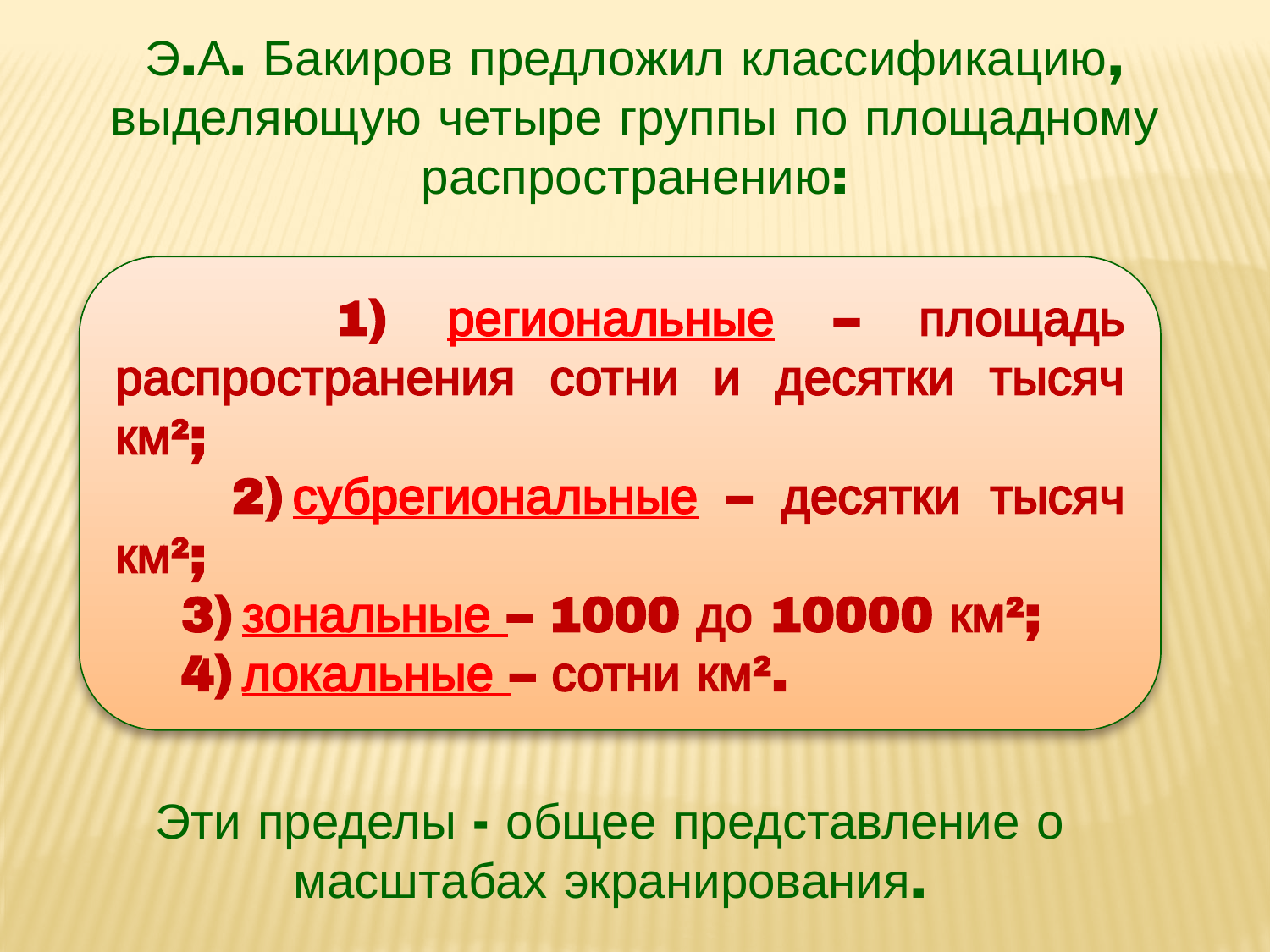

Э.А. Бакиров предложил классификацию, выделяющую четыре группы по площадному распространению:
    1) региональные – площадь распространения сотни и десятки тысяч км2;
    2)	субрегиональные – десятки тысяч км2;
    3)	зональные – 1000 до 10000 км2;
    4)	локальные – сотни км2.
Эти пределы - общее представление о масштабах экранирования.